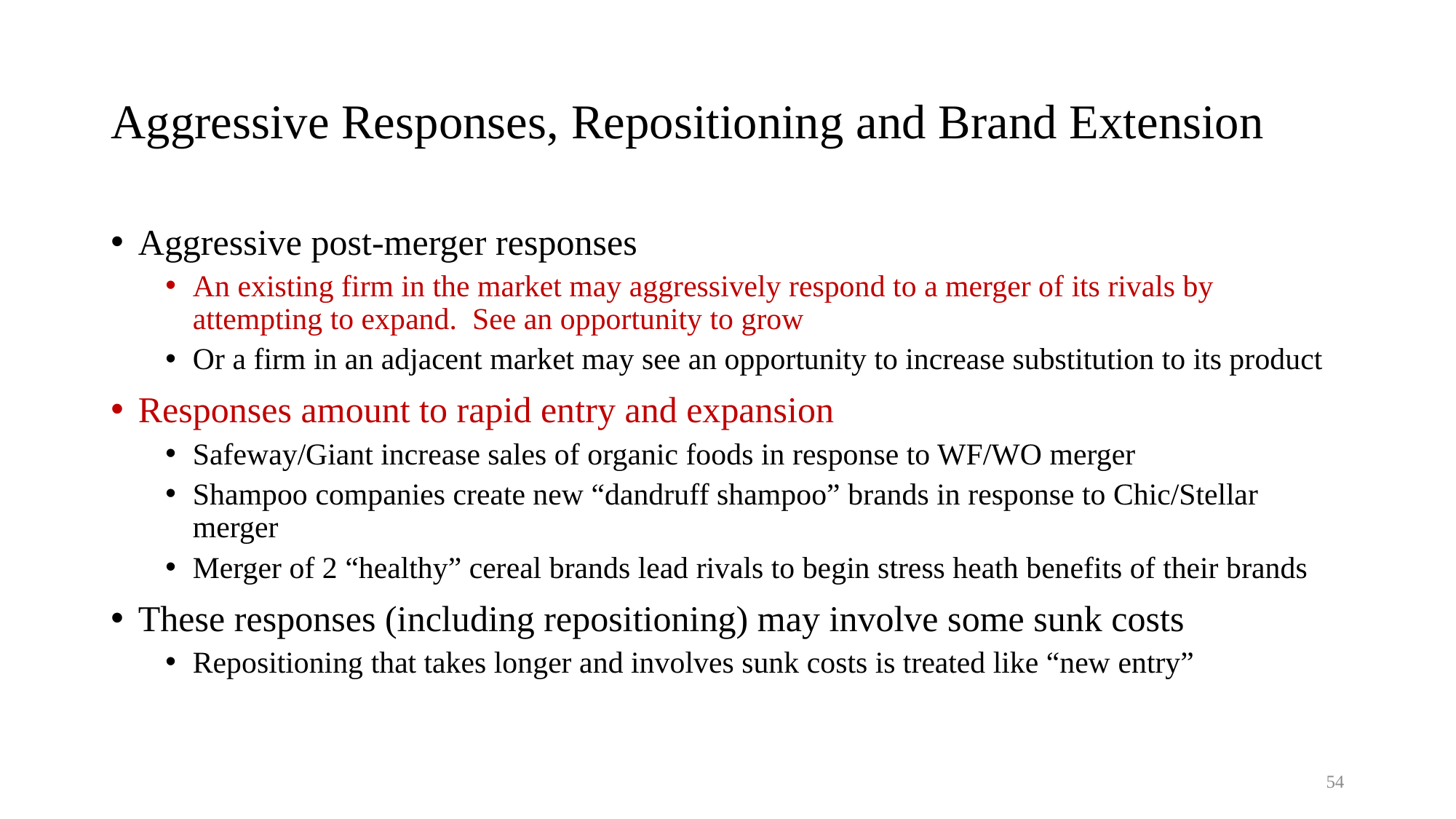

# Aggressive Responses, Repositioning and Brand Extension
Aggressive post-merger responses
An existing firm in the market may aggressively respond to a merger of its rivals by attempting to expand.  See an opportunity to grow
Or a firm in an adjacent market may see an opportunity to increase substitution to its product
Responses amount to rapid entry and expansion
Safeway/Giant increase sales of organic foods in response to WF/WO merger
Shampoo companies create new “dandruff shampoo” brands in response to Chic/Stellar merger
Merger of 2 “healthy” cereal brands lead rivals to begin stress heath benefits of their brands
These responses (including repositioning) may involve some sunk costs
Repositioning that takes longer and involves sunk costs is treated like “new entry”

54